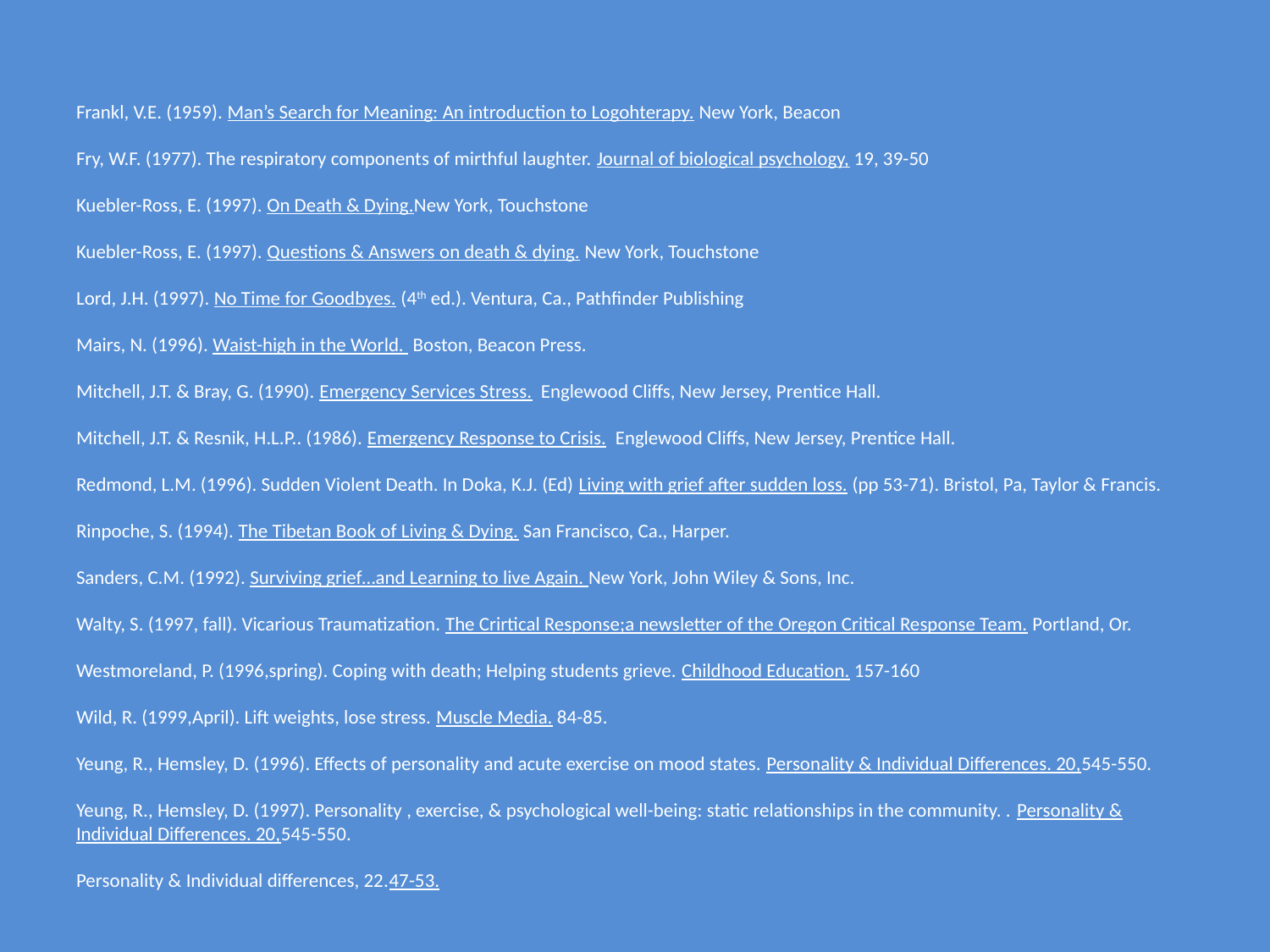

# Frankl, V.E. (1959). Man’s Search for Meaning: An introduction to Logohterapy. New York, Beacon Fry, W.F. (1977). The respiratory components of mirthful laughter. Journal of biological psychology, 19, 39-50 Kuebler-Ross, E. (1997). On Death & Dying.New York, Touchstone Kuebler-Ross, E. (1997). Questions & Answers on death & dying. New York, Touchstone Lord, J.H. (1997). No Time for Goodbyes. (4th ed.). Ventura, Ca., Pathfinder Publishing Mairs, N. (1996). Waist-high in the World.  Boston, Beacon Press. Mitchell, J.T. & Bray, G. (1990). Emergency Services Stress.  Englewood Cliffs, New Jersey, Prentice Hall. Mitchell, J.T. & Resnik, H.L.P.. (1986). Emergency Response to Crisis.  Englewood Cliffs, New Jersey, Prentice Hall. Redmond, L.M. (1996). Sudden Violent Death. In Doka, K.J. (Ed) Living with grief after sudden loss. (pp 53-71). Bristol, Pa, Taylor & Francis. Rinpoche, S. (1994). The Tibetan Book of Living & Dying. San Francisco, Ca., Harper. Sanders, C.M. (1992). Surviving grief…and Learning to live Again. New York, John Wiley & Sons, Inc. Walty, S. (1997, fall). Vicarious Traumatization. The Crirtical Response;a newsletter of the Oregon Critical Response Team. Portland, Or. Westmoreland, P. (1996,spring). Coping with death; Helping students grieve. Childhood Education. 157-160 Wild, R. (1999,April). Lift weights, lose stress. Muscle Media. 84-85. Yeung, R., Hemsley, D. (1996). Effects of personality and acute exercise on mood states. Personality & Individual Differences. 20,545-550. Yeung, R., Hemsley, D. (1997). Personality , exercise, & psychological well-being: static relationships in the community. . Personality & Individual Differences. 20,545-550. Personality & Individual differences, 22.47-53.